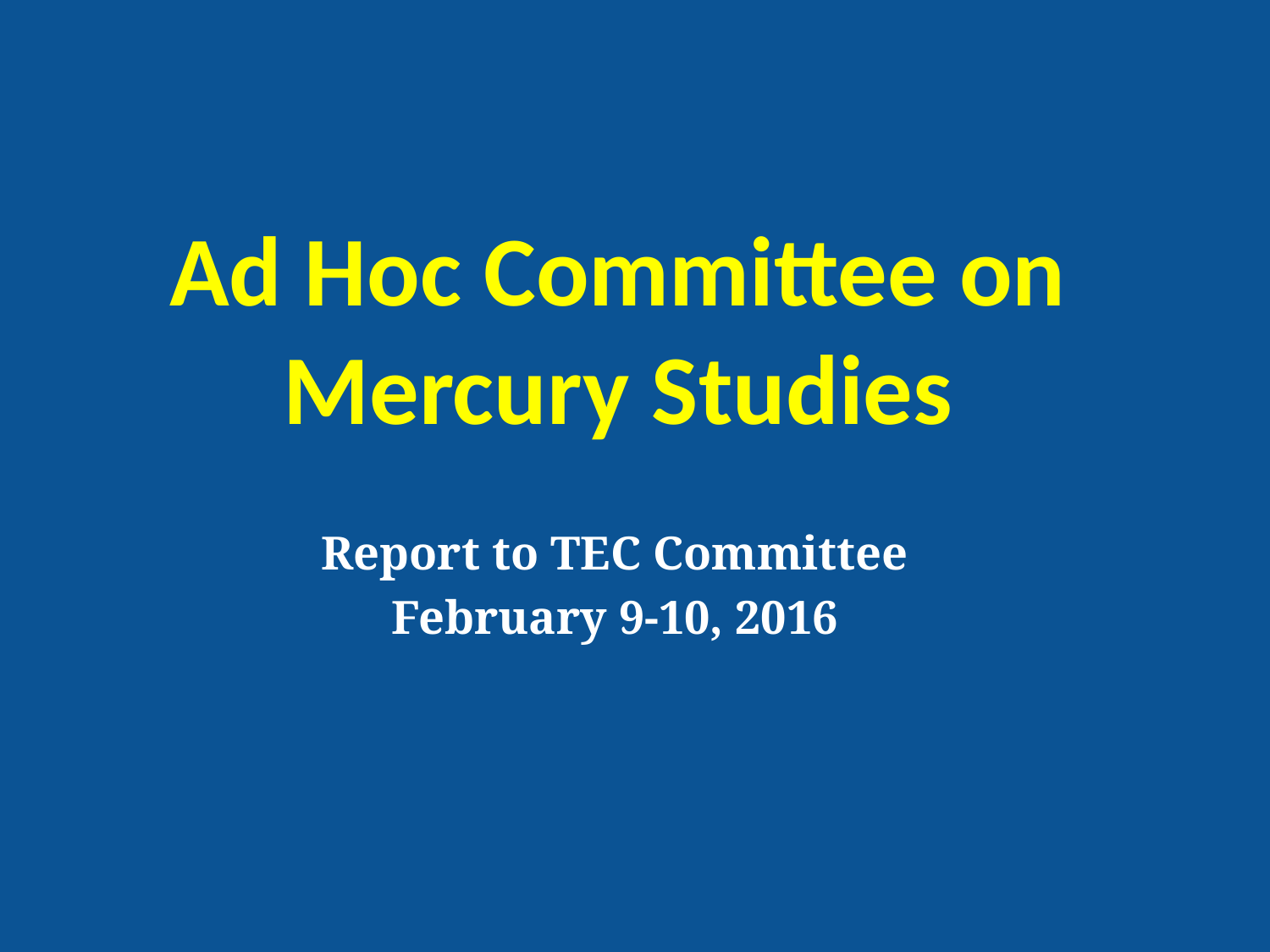

# Ad Hoc Committee on Mercury Studies
Report to TEC Committee
February 9-10, 2016